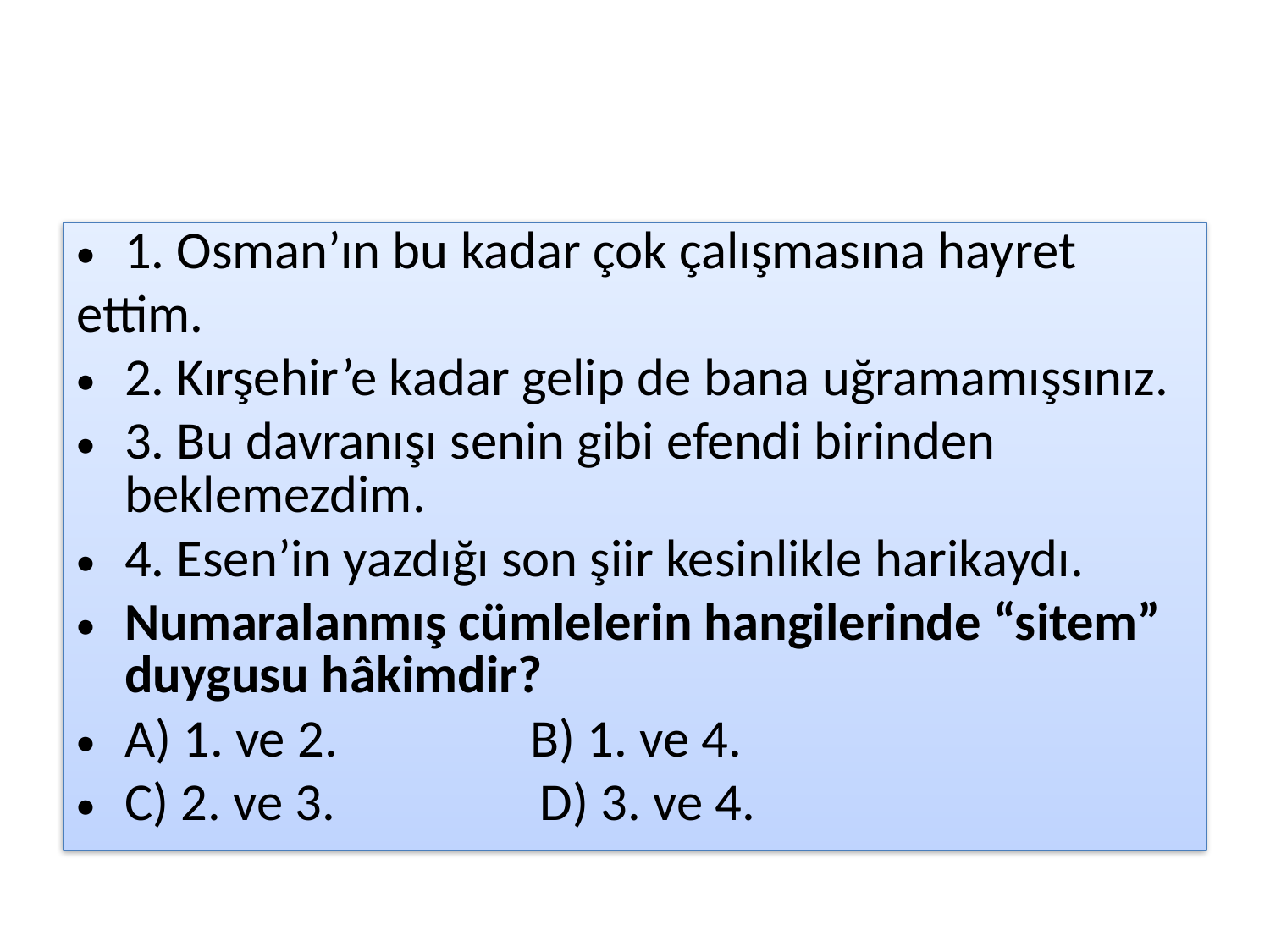

#
1. Osman’ın bu kadar çok çalışmasına hayret
ettim.
2. Kırşehir’e kadar gelip de bana uğramamışsınız.
3. Bu davranışı senin gibi efendi birinden beklemezdim.
4. Esen’in yazdığı son şiir kesinlikle harikaydı.
Numaralanmış cümlelerin hangilerinde “sitem”   duygusu hâkimdir?
A) 1. ve 2.                B) 1. ve 4.
C) 2. ve 3.                 D) 3. ve 4.